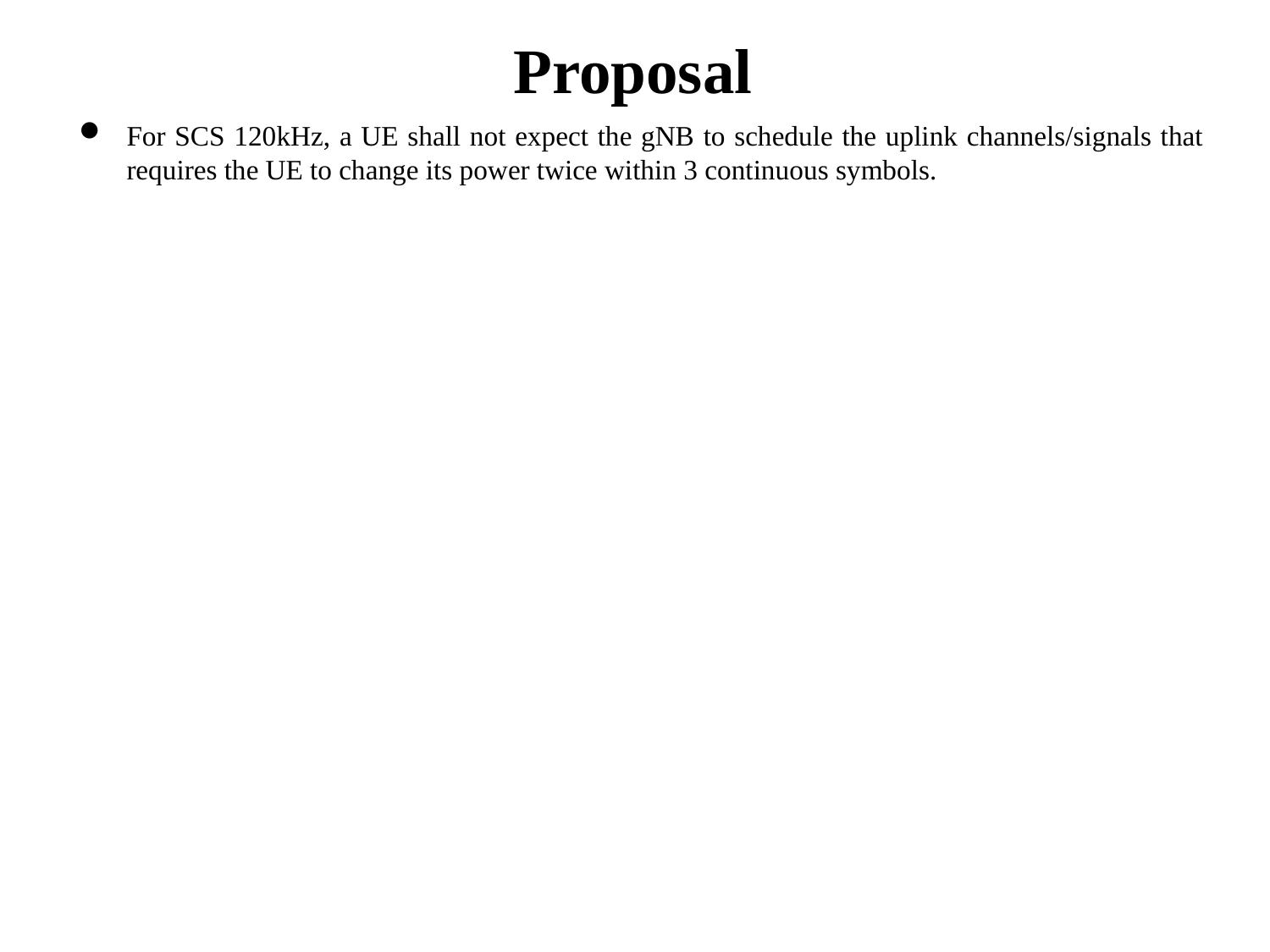

# Proposal
For SCS 120kHz, a UE shall not expect the gNB to schedule the uplink channels/signals that requires the UE to change its power twice within 3 continuous symbols.